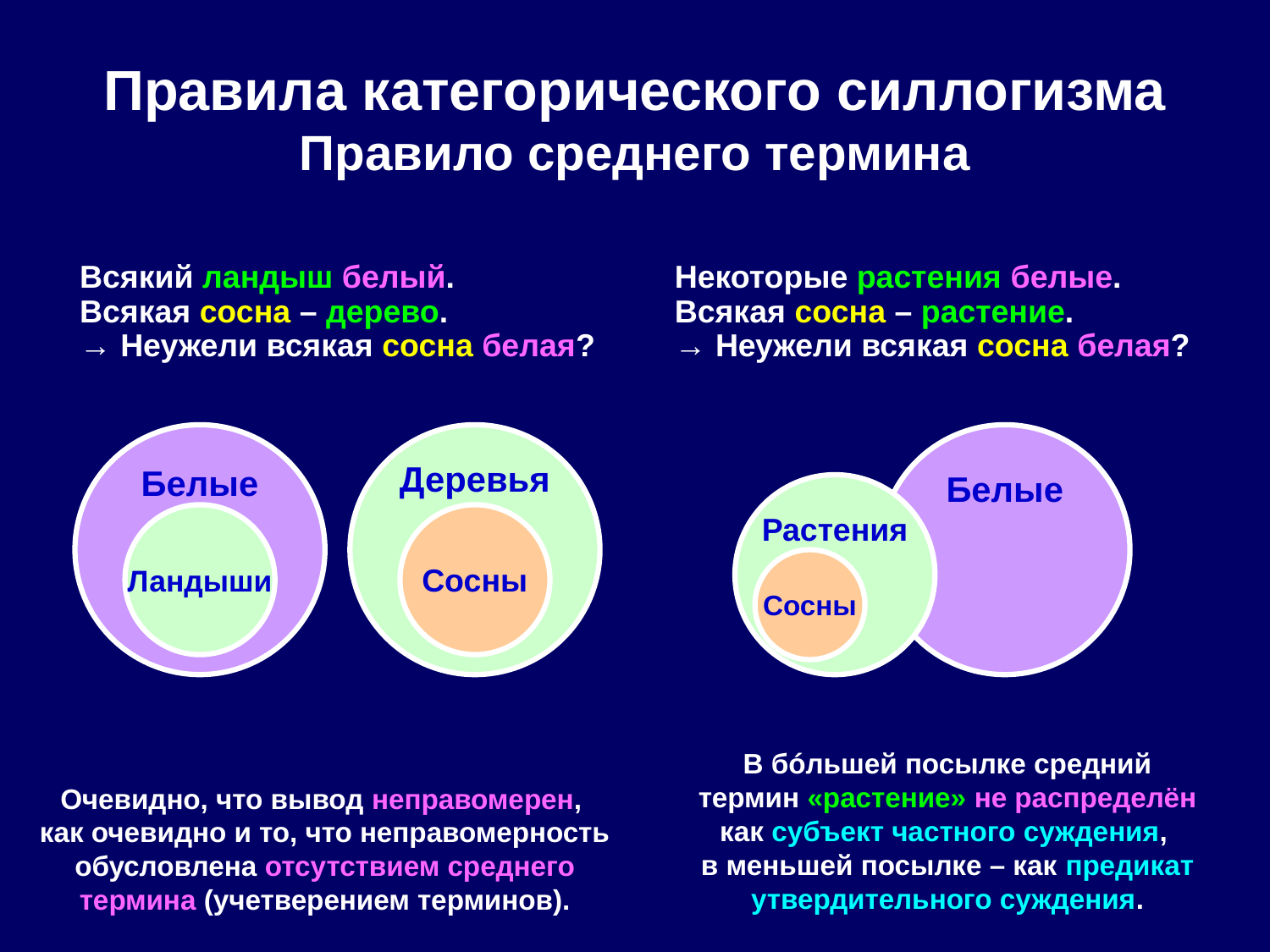

# Правила категорического силлогизма Правило среднего термина
Всякий ландыш белый.
Всякая сосна – дерево.
→ Неужели всякая сосна белая?
Некоторые растения белые.
Всякая сосна – растение.
→ Неужели всякая сосна белая?
Белые
Деревья
Белые
Растения
Ландыши
Сосны
Сосны
В бóльшей посылке средний термин «растение» не распределён как субъект частного суждения,
в меньшей посылке – как предикат утвердительного суждения.
Очевидно, что вывод неправомерен,
как очевидно и то, что неправомерность обусловлена отсутствием среднего термина (учетверением терминов).